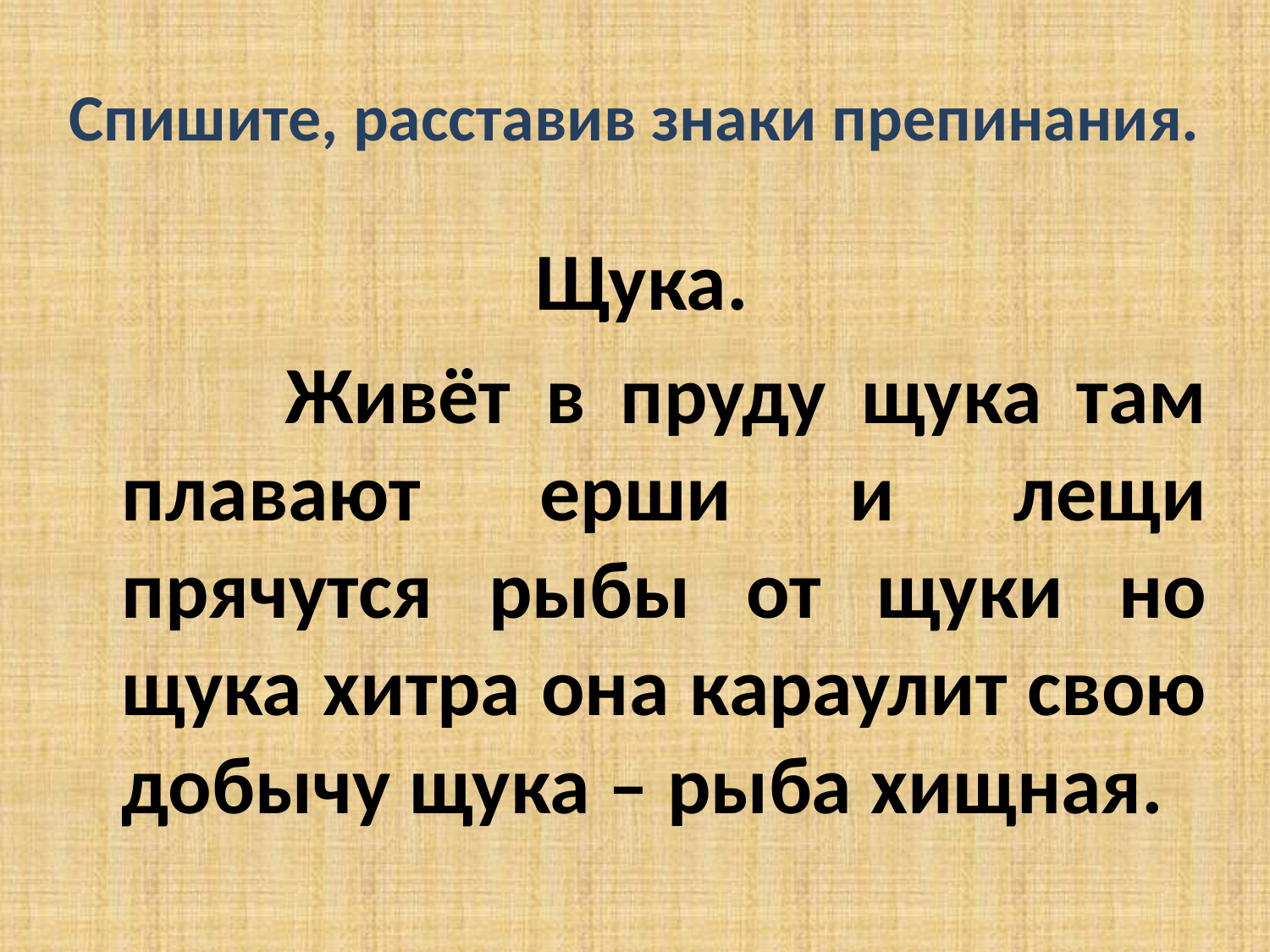

# Спишите, расставив знаки препинания.
Щука.
      Живёт в пруду щука там плавают ерши и лещи прячутся рыбы от щуки но щука хитра она караулит свою добычу щука – рыба хищная.